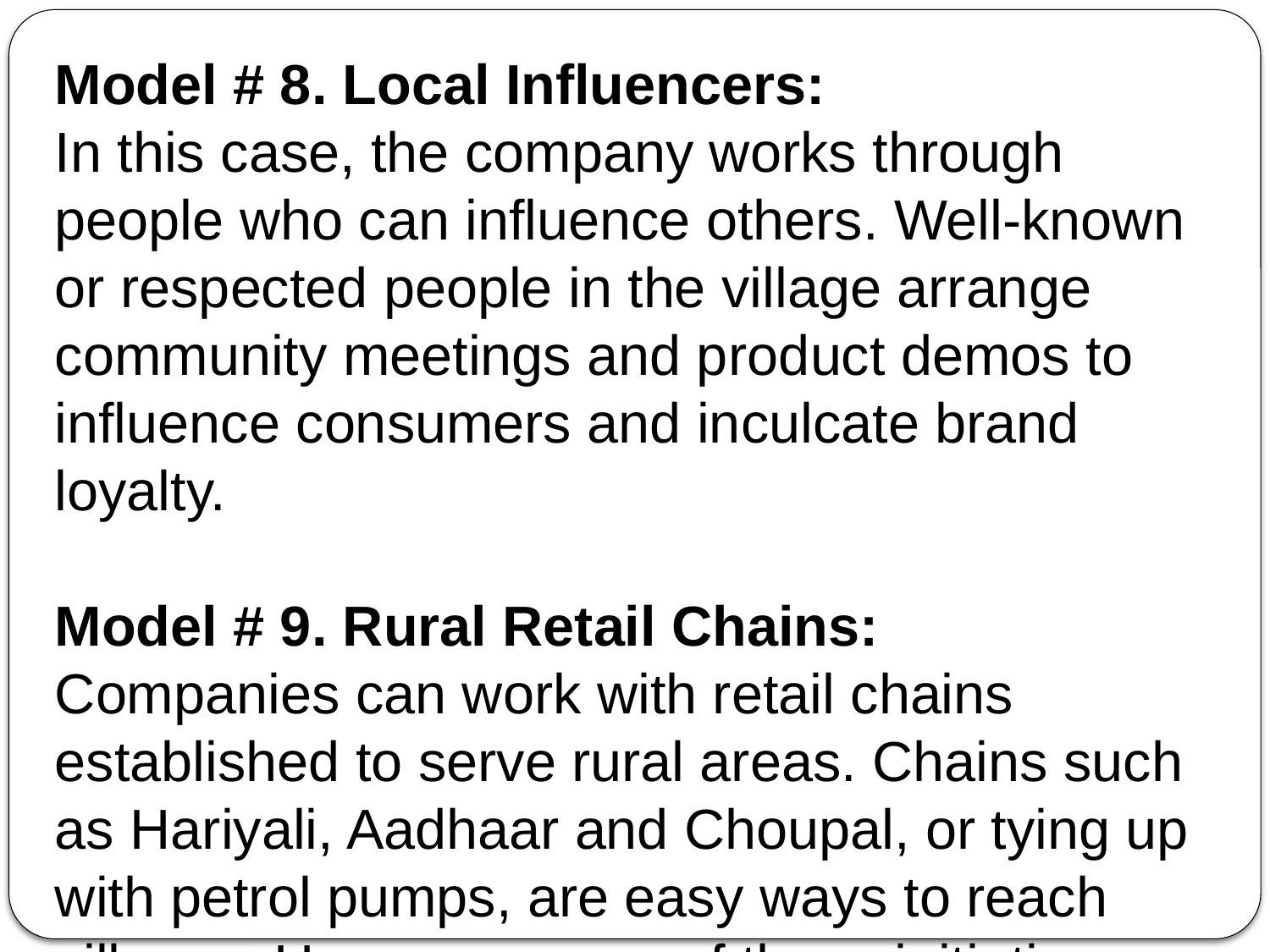

Model # 8. Local Influencers:
In this case, the company works through people who can influence others. Well-known or respected people in the village arrange community meetings and prod­uct demos to influence consumers and inculcate brand loyalty.

Model # 9. Rural Retail Chains:
Companies can work with retail chains established to serve rural areas. Chains such as Hariyali, Aadhaar and Choupal, or tying up with petrol pumps, are easy ways to reach villages. However, many of these initiatives have failed.